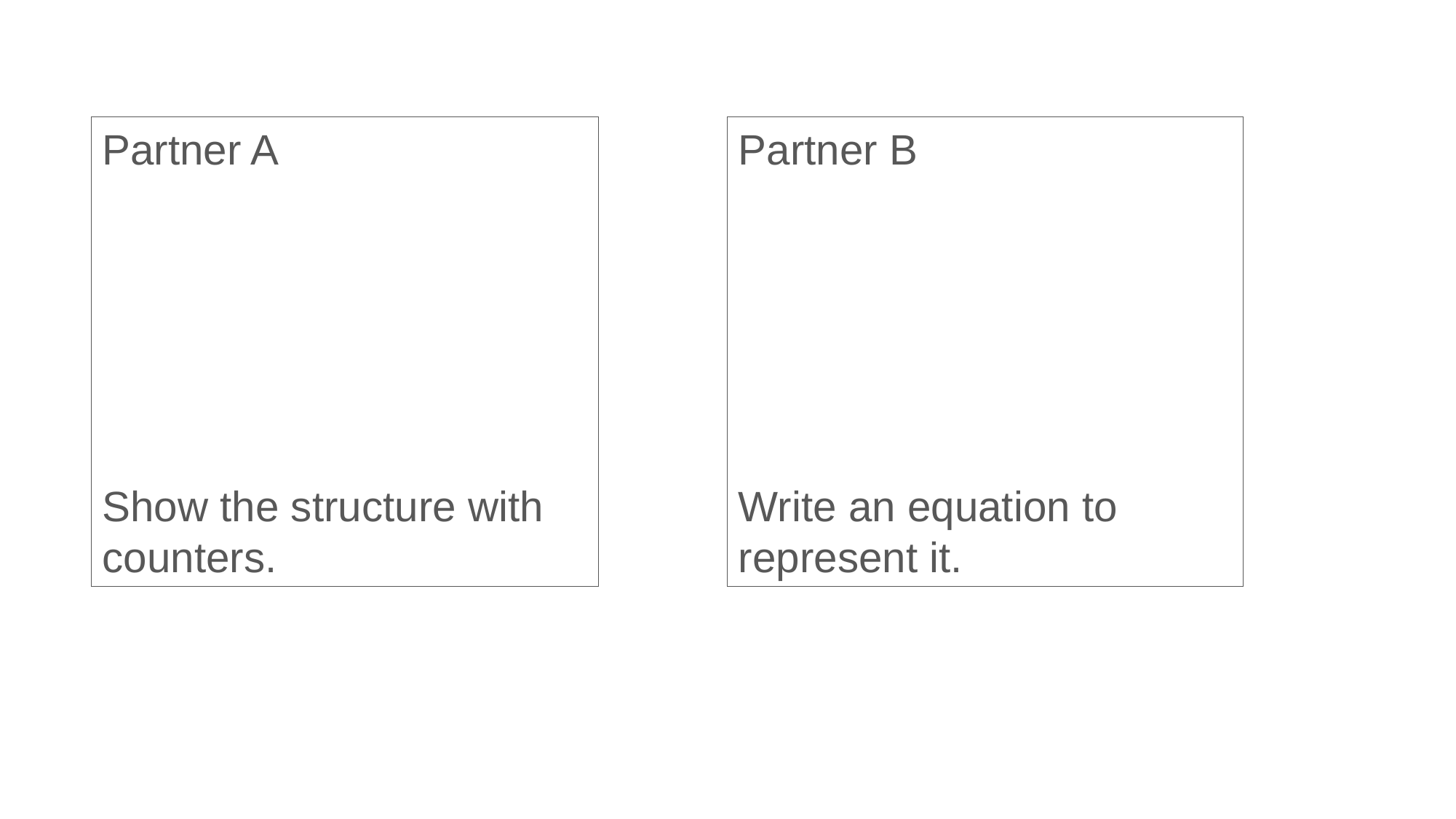

Partner B

Write an equation to represent it.
Partner A

Show the structure with counters.